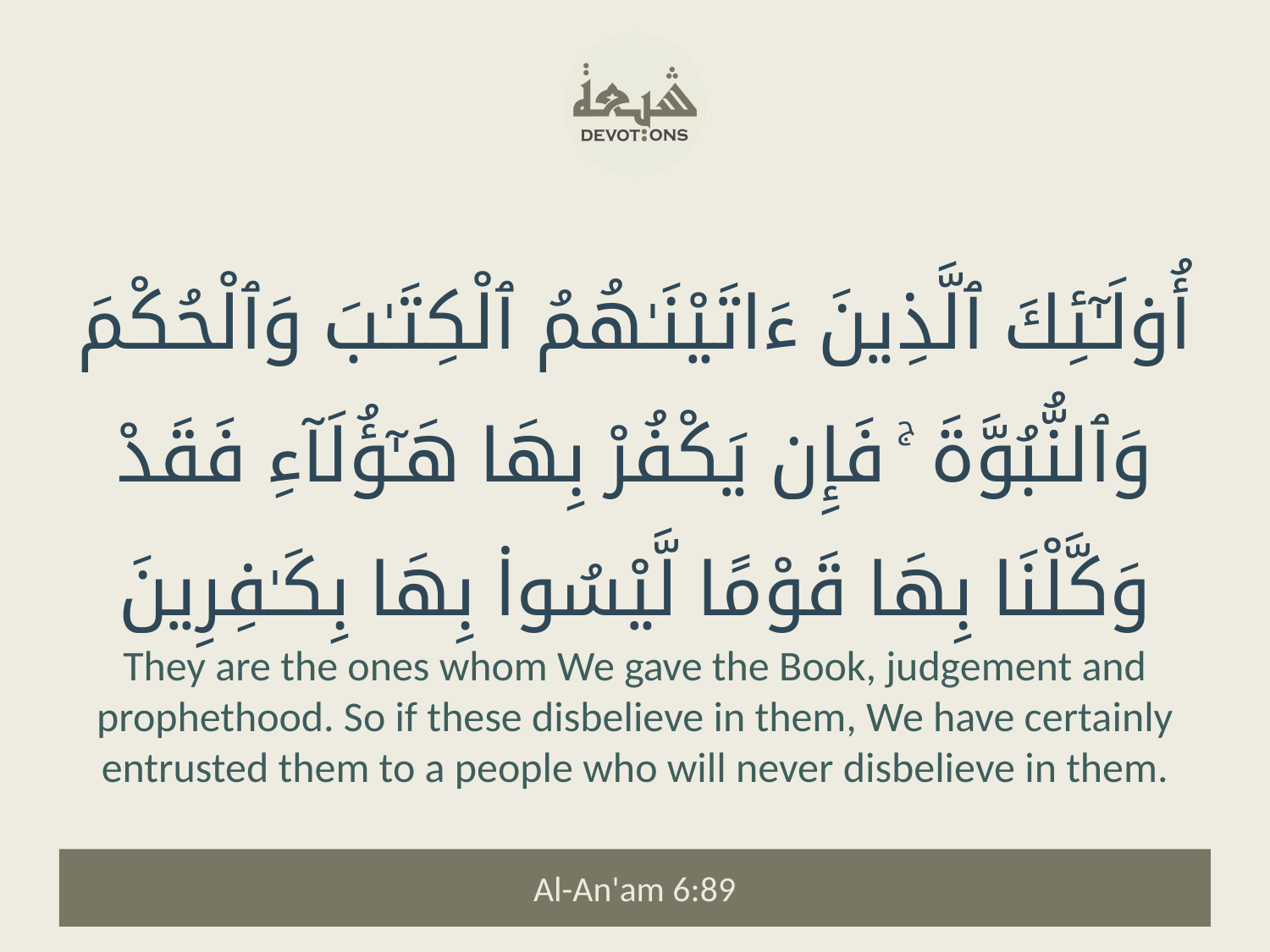

أُو۟لَـٰٓئِكَ ٱلَّذِينَ ءَاتَيْنَـٰهُمُ ٱلْكِتَـٰبَ وَٱلْحُكْمَ وَٱلنُّبُوَّةَ ۚ فَإِن يَكْفُرْ بِهَا هَـٰٓؤُلَآءِ فَقَدْ وَكَّلْنَا بِهَا قَوْمًا لَّيْسُوا۟ بِهَا بِكَـٰفِرِينَ
They are the ones whom We gave the Book, judgement and prophethood. So if these disbelieve in them, We have certainly entrusted them to a people who will never disbelieve in them.
Al-An'am 6:89